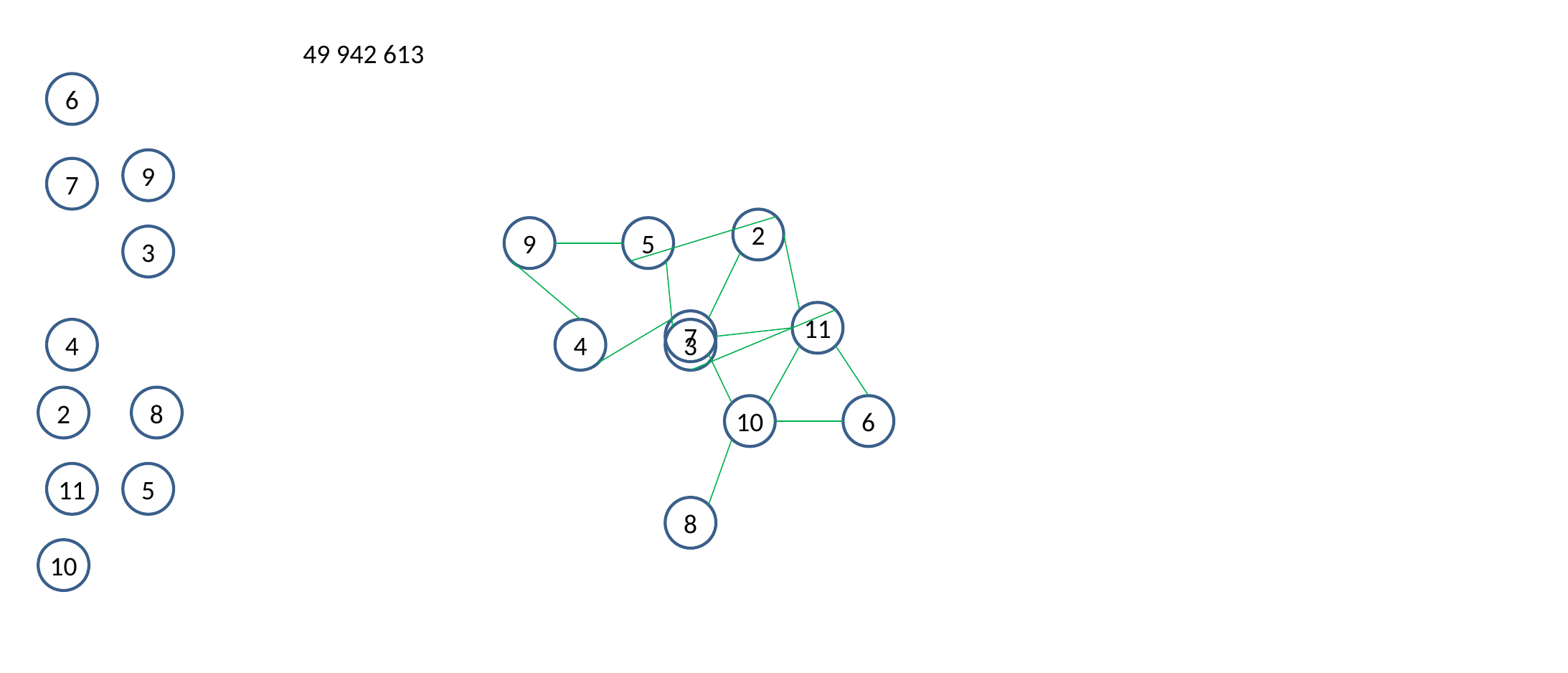

49 942 613
6
9
7
2
9
5
3
11
7
4
4
3
2
8
10
6
11
5
8
10